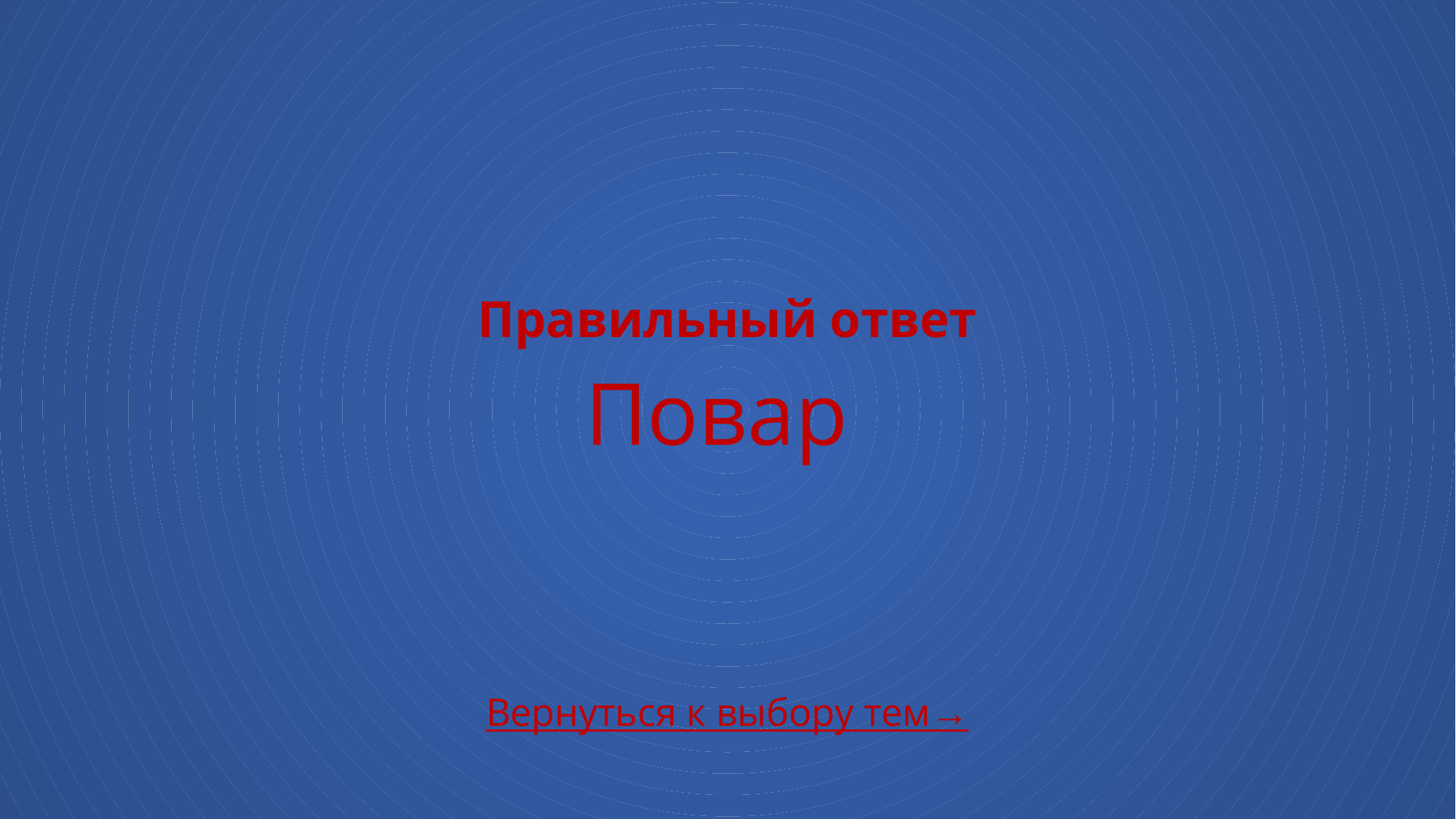

# Правильный ответ Повар
Вернуться к выбору тем→